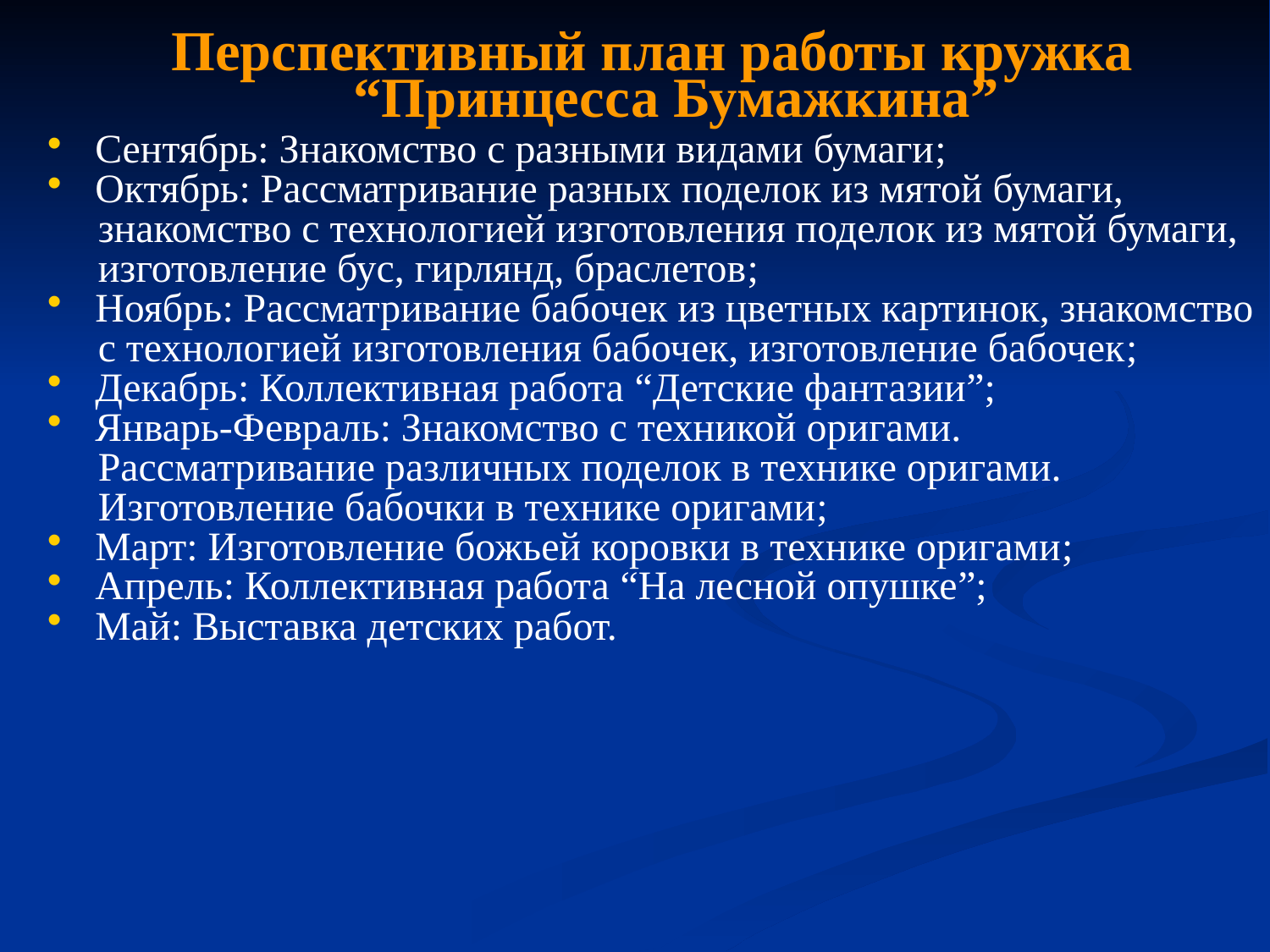

Перспективный план работы кружка “Принцесса Бумажкина”
Сентябрь: Знакомство с разными видами бумаги;
Октябрь: Рассматривание разных поделок из мятой бумаги,
     знакомство с технологией изготовления поделок из мятой бумаги,
     изготовление бус, гирлянд, браслетов;
Ноябрь: Рассматривание бабочек из цветных картинок, знакомство
     с технологией изготовления бабочек, изготовление бабочек;
Декабрь: Коллективная работа “Детские фантазии”;
Январь-Февраль: Знакомство с техникой оригами.
     Рассматривание различных поделок в технике оригами.
     Изготовление бабочки в технике оригами;
Март: Изготовление божьей коровки в технике оригами;
Апрель: Коллективная работа “На лесной опушке”;
Май: Выставка детских работ.